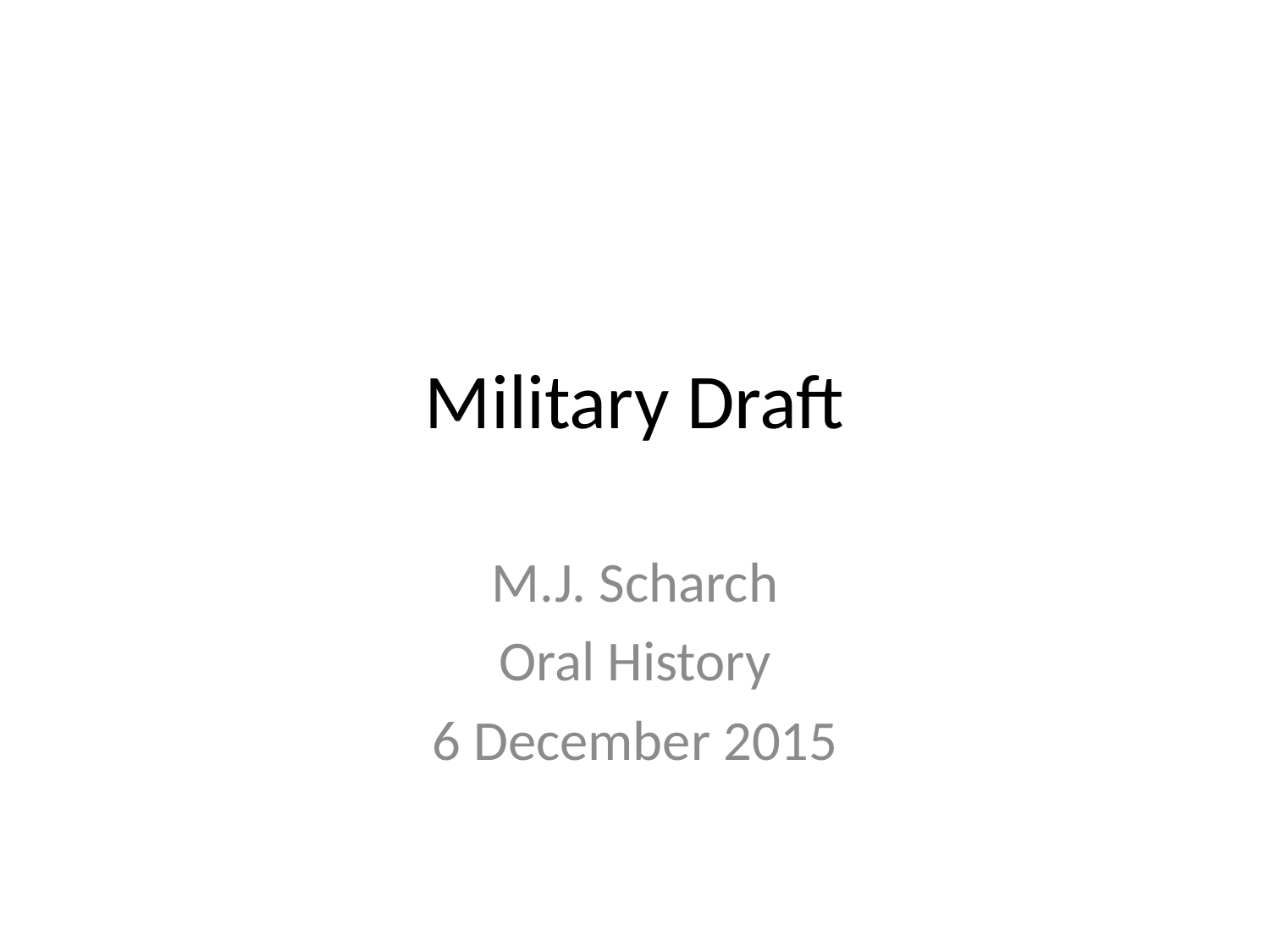

# Military Draft
M.J. Scharch
Oral History
6 December 2015